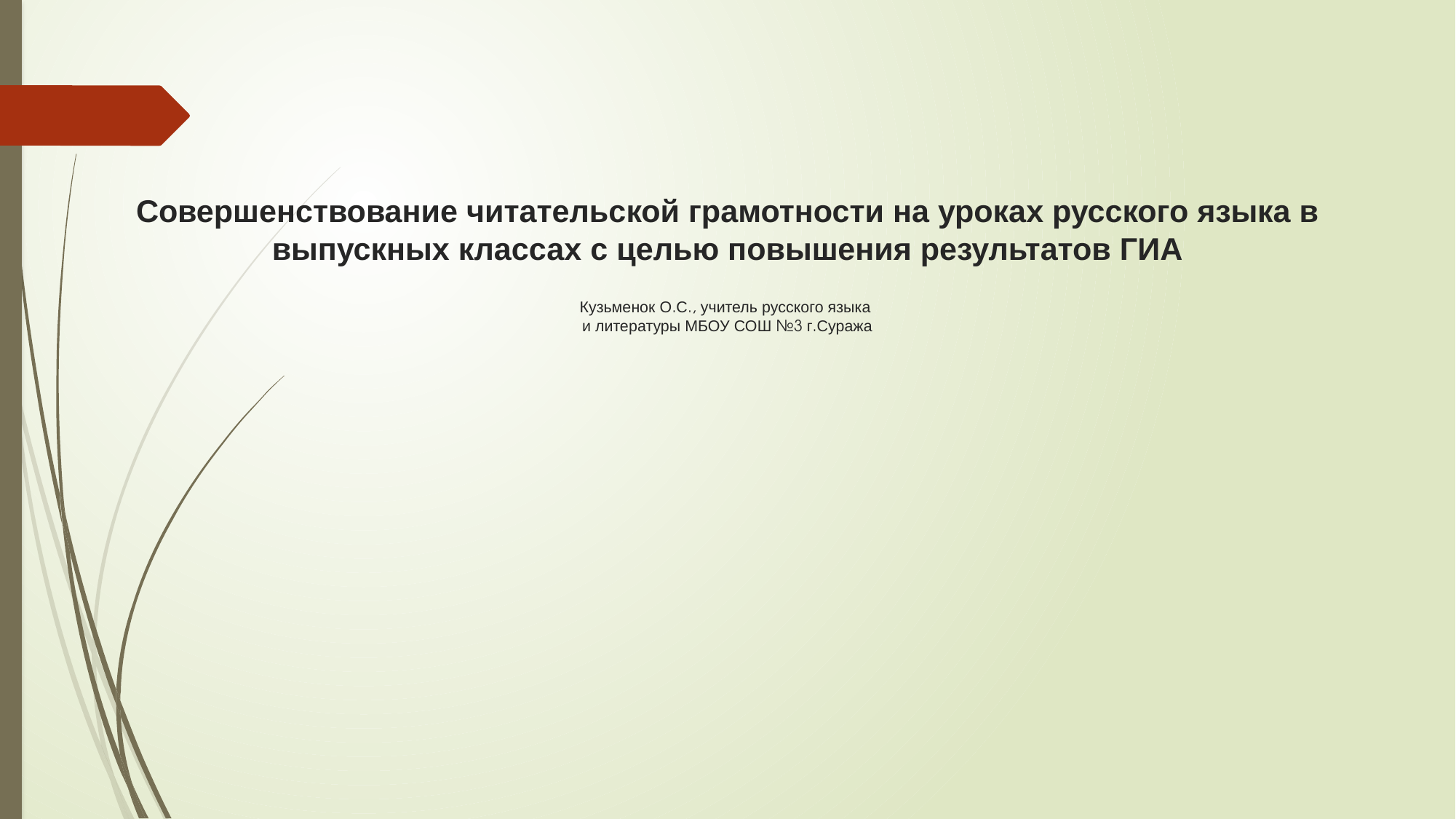

# Совершенствование читательской грамотности на уроках русского языка в выпускных классах с целью повышения результатов ГИА Кузьменок О.С., учитель русского языка и литературы МБОУ СОШ №3 г.Суража